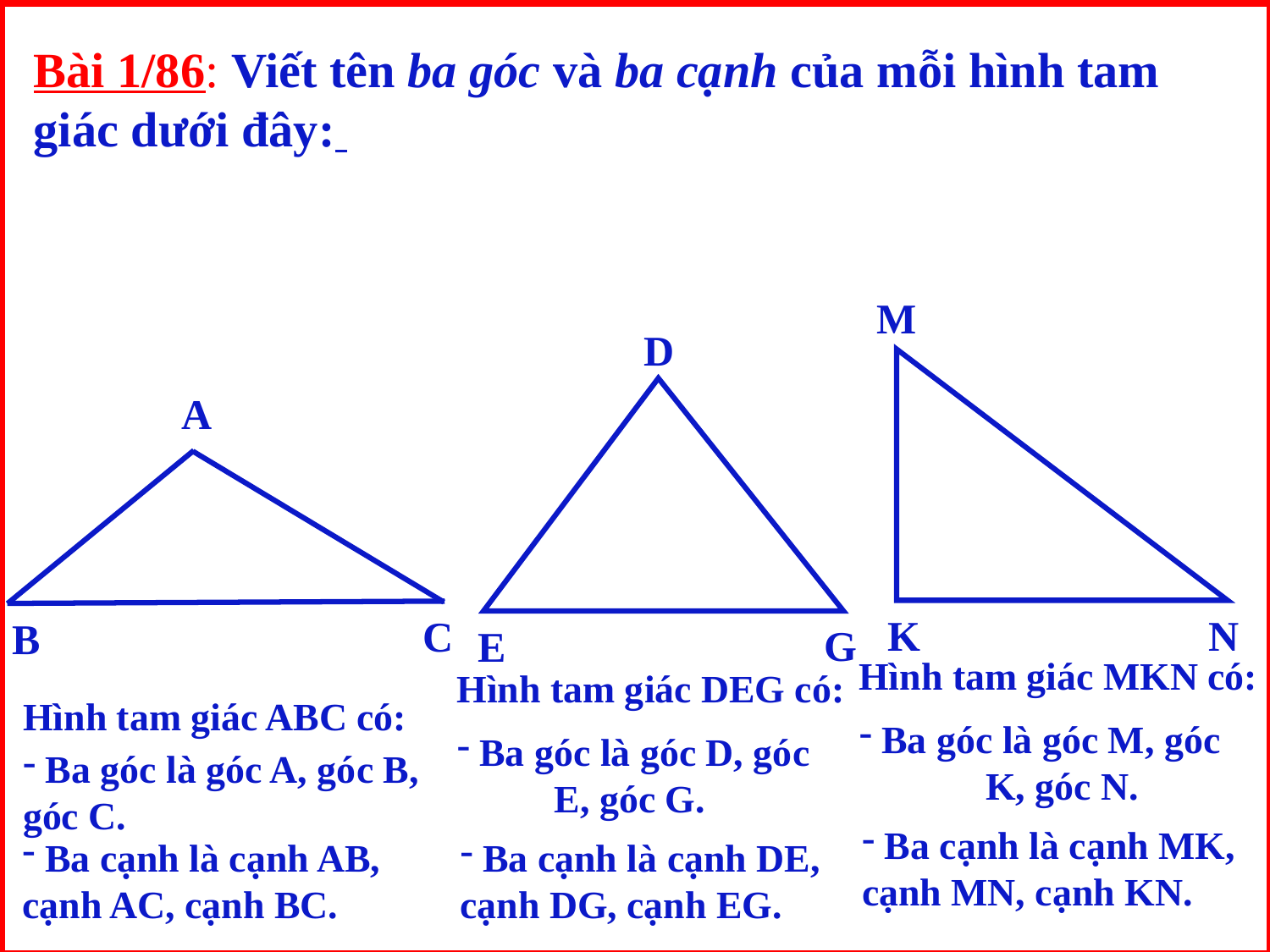

Bài 1/86: Viết tên ba góc và ba cạnh của mỗi hình tam giác dưới đây:
M

K
N
D

G
E
A

C
B
Hình tam giác MKN có:
 Ba góc là góc M, góc                K, góc N.
 Ba cạnh là cạnh MK, cạnh MN, cạnh KN.
Hình tam giác DEG có:
 Ba góc là góc D, góc                E, góc G.
 Ba cạnh là cạnh DE, cạnh DG, cạnh EG.
Hình tam giác ABC có:
 Ba góc là góc A, góc B, góc C.
 Ba cạnh là cạnh AB, cạnh AC, cạnh BC.